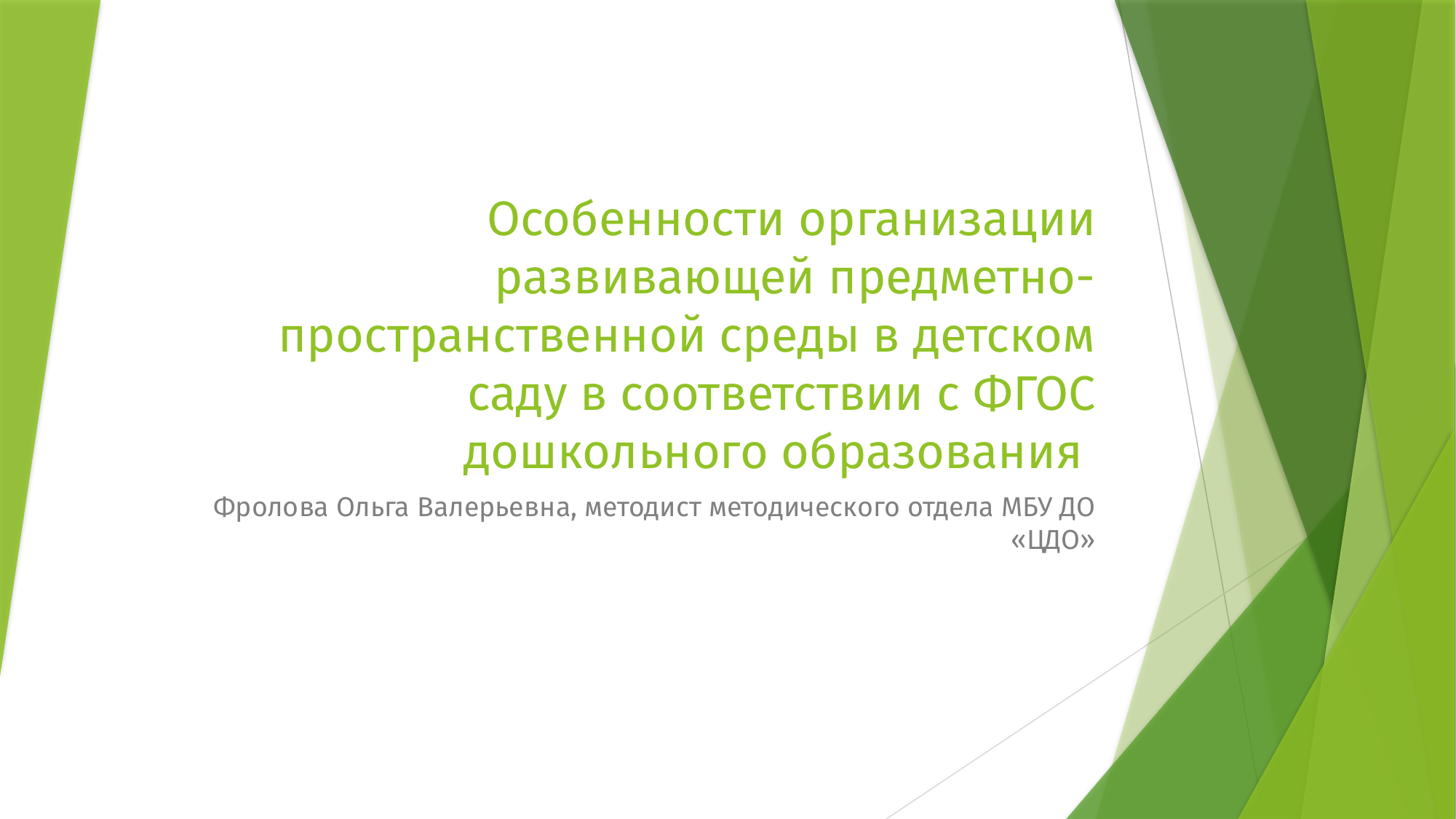

# Особенности организации развивающей предметно-пространственной среды в детском саду в соответствии с ФГОС дошкольного образования
Фролова Ольга Валерьевна, методист методического отдела МБУ ДО «ЦДО»